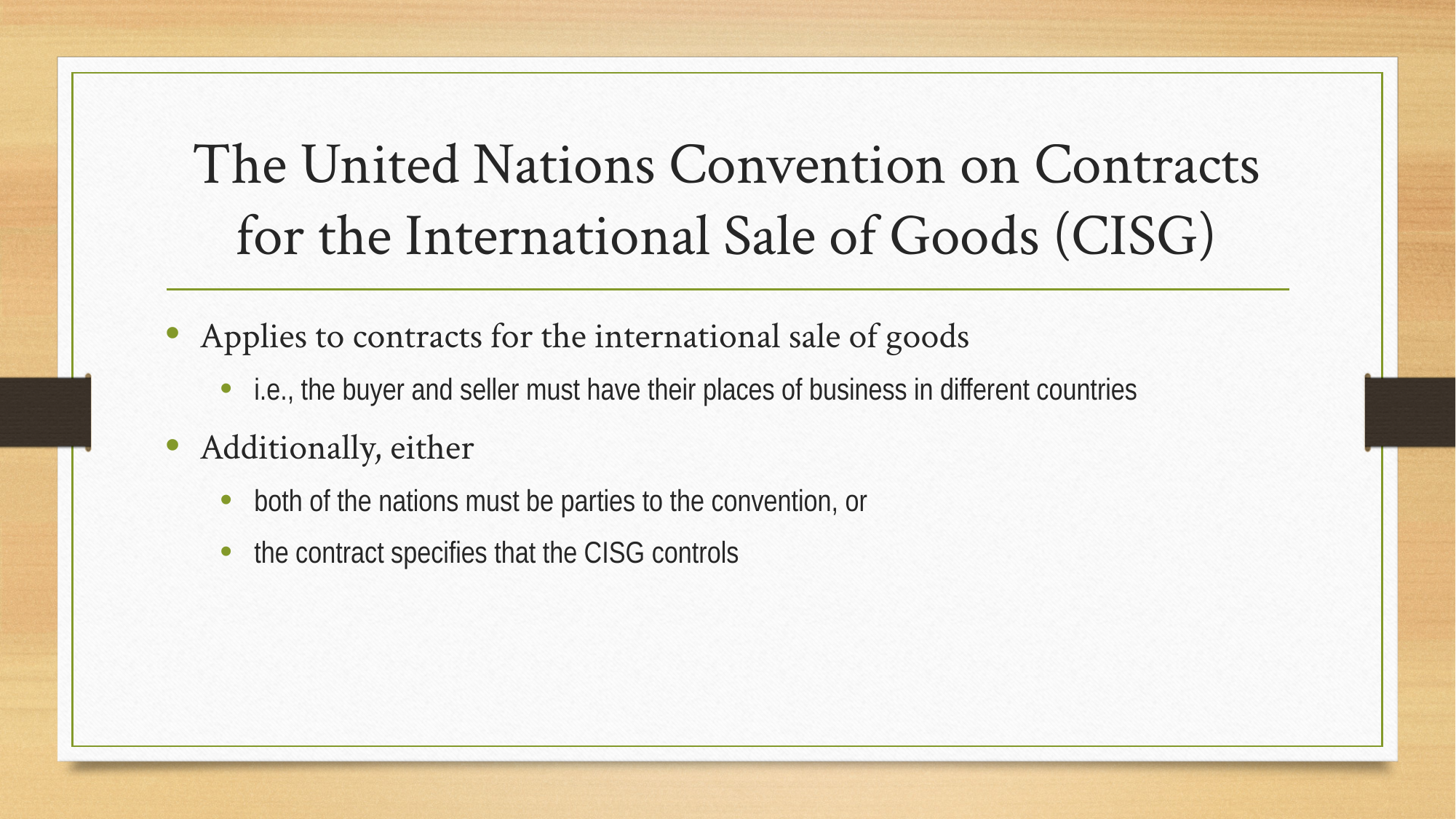

# The United Nations Convention on Contracts for the International Sale of Goods (CISG)
Applies to contracts for the international sale of goods
i.e., the buyer and seller must have their places of business in different countries
Additionally, either
both of the nations must be parties to the convention, or
the contract specifies that the CISG controls